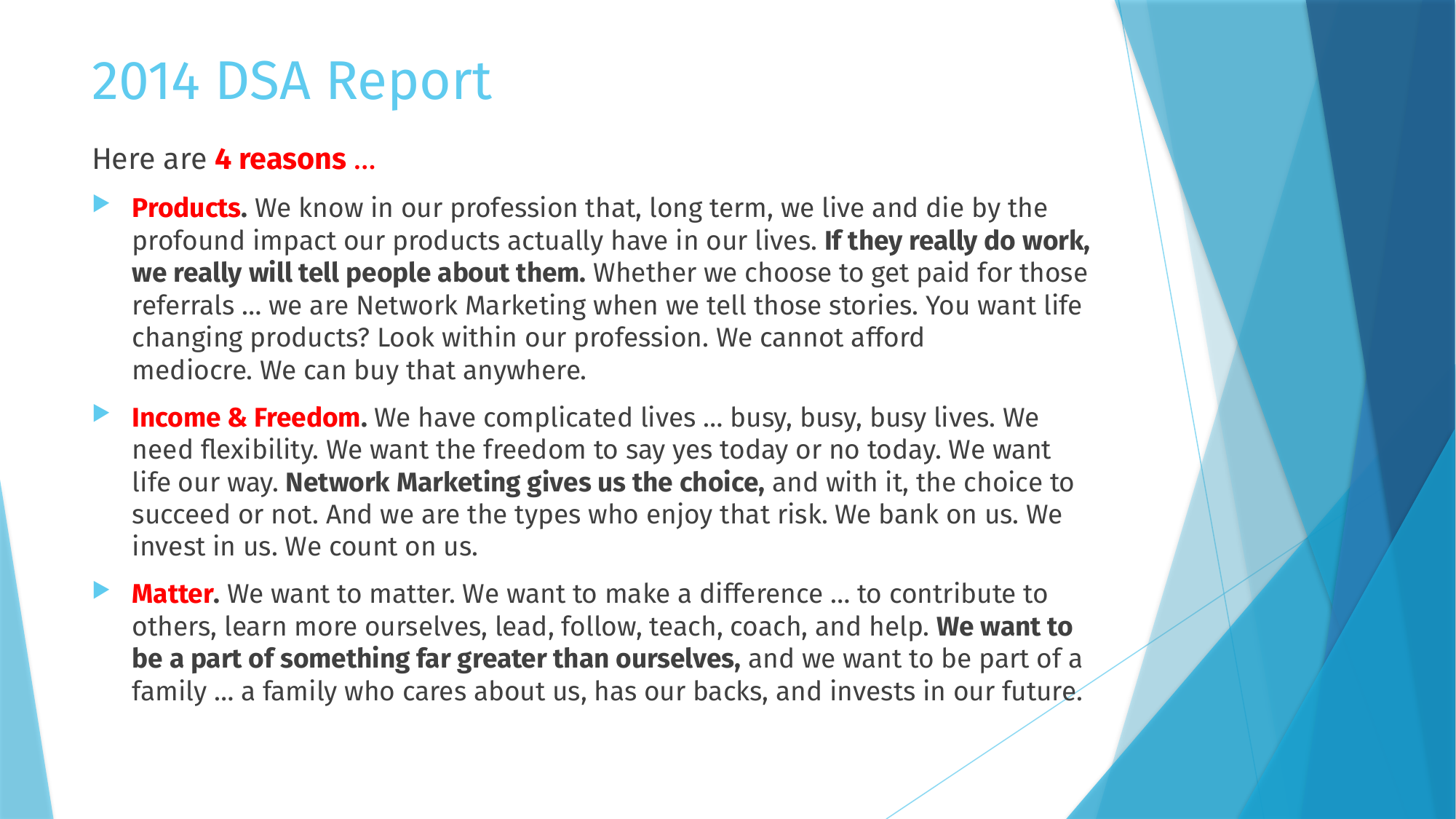

# 2014 DSA Report

Here are 4 reasons …
Products. We know in our profession that, long term, we live and die by the profound impact our products actually have in our lives. If they really do work, we really will tell people about them. Whether we choose to get paid for those referrals … we are Network Marketing when we tell those stories. You want life changing products? Look within our profession. We cannot afford mediocre. We can buy that anywhere.
Income & Freedom. We have complicated lives … busy, busy, busy lives. We need flexibility. We want the freedom to say yes today or no today. We want life our way. Network Marketing gives us the choice, and with it, the choice to succeed or not. And we are the types who enjoy that risk. We bank on us. We invest in us. We count on us.
Matter. We want to matter. We want to make a difference … to contribute to others, learn more ourselves, lead, follow, teach, coach, and help. We want to be a part of something far greater than ourselves, and we want to be part of a family … a family who cares about us, has our backs, and invests in our future.